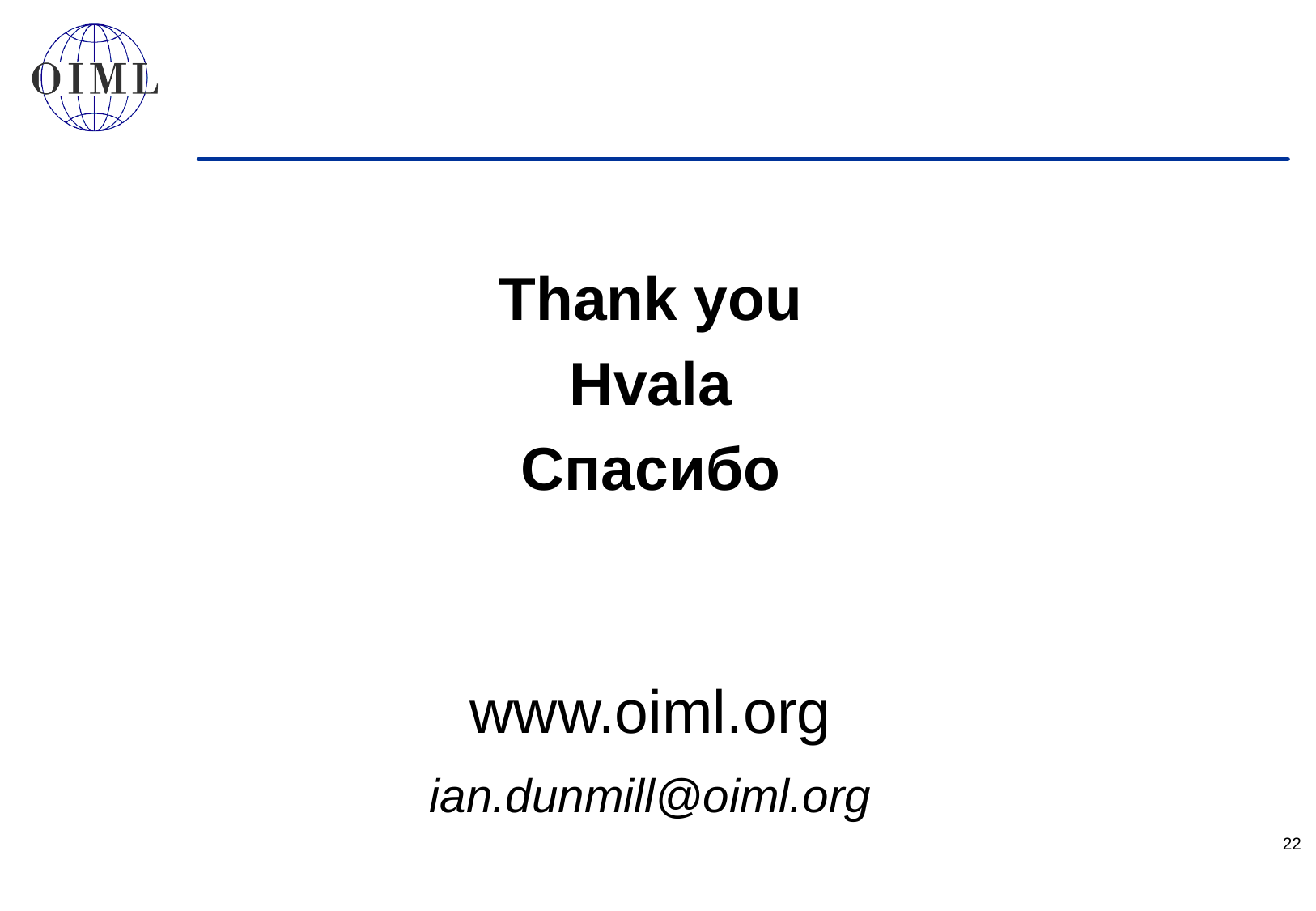

Thank you
Hvala
Спасибо

www.oiml.org
ian.dunmill@oiml.org
22